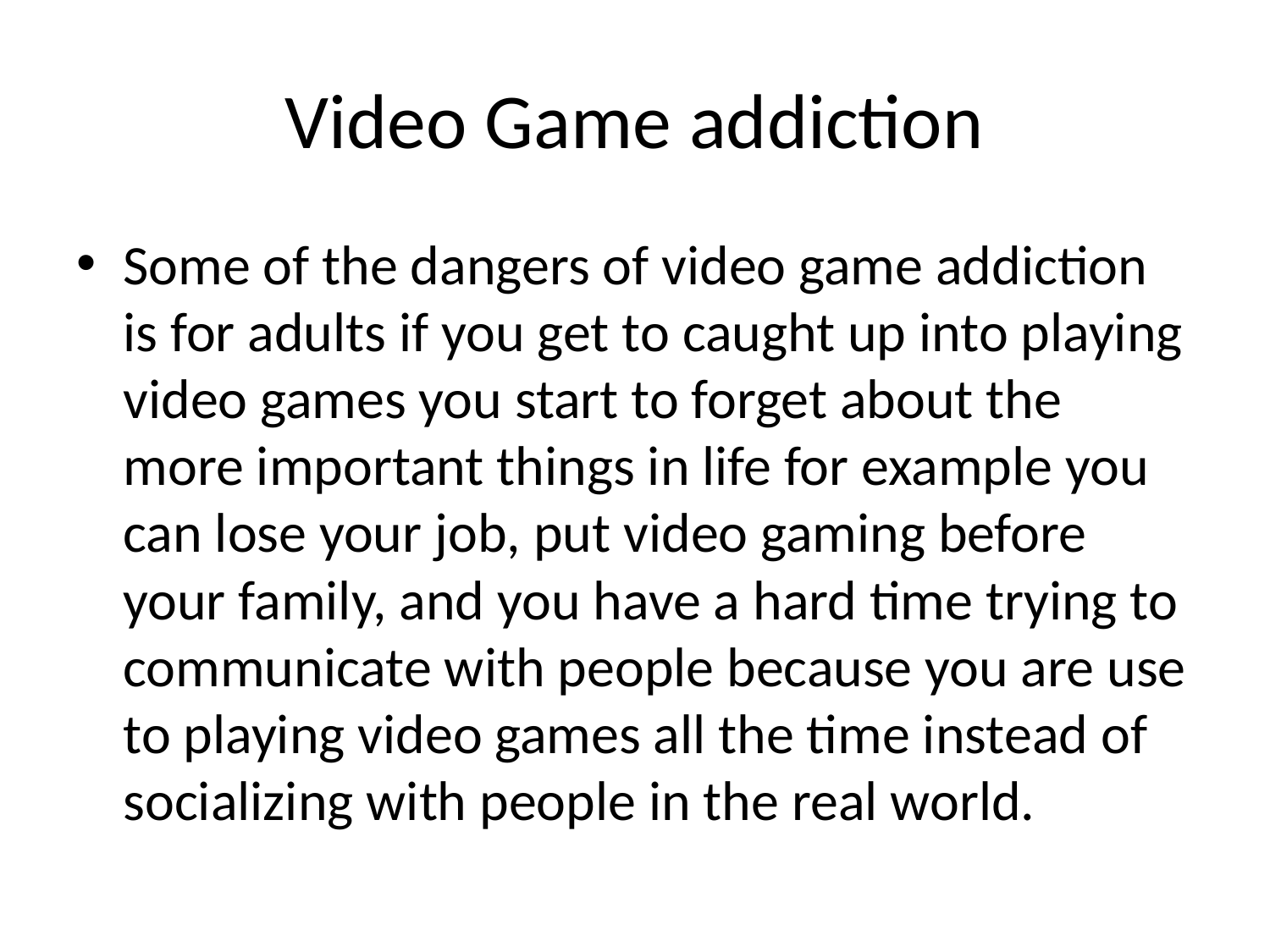

# Video Game addiction
Some of the dangers of video game addiction is for adults if you get to caught up into playing video games you start to forget about the more important things in life for example you can lose your job, put video gaming before your family, and you have a hard time trying to communicate with people because you are use to playing video games all the time instead of socializing with people in the real world.